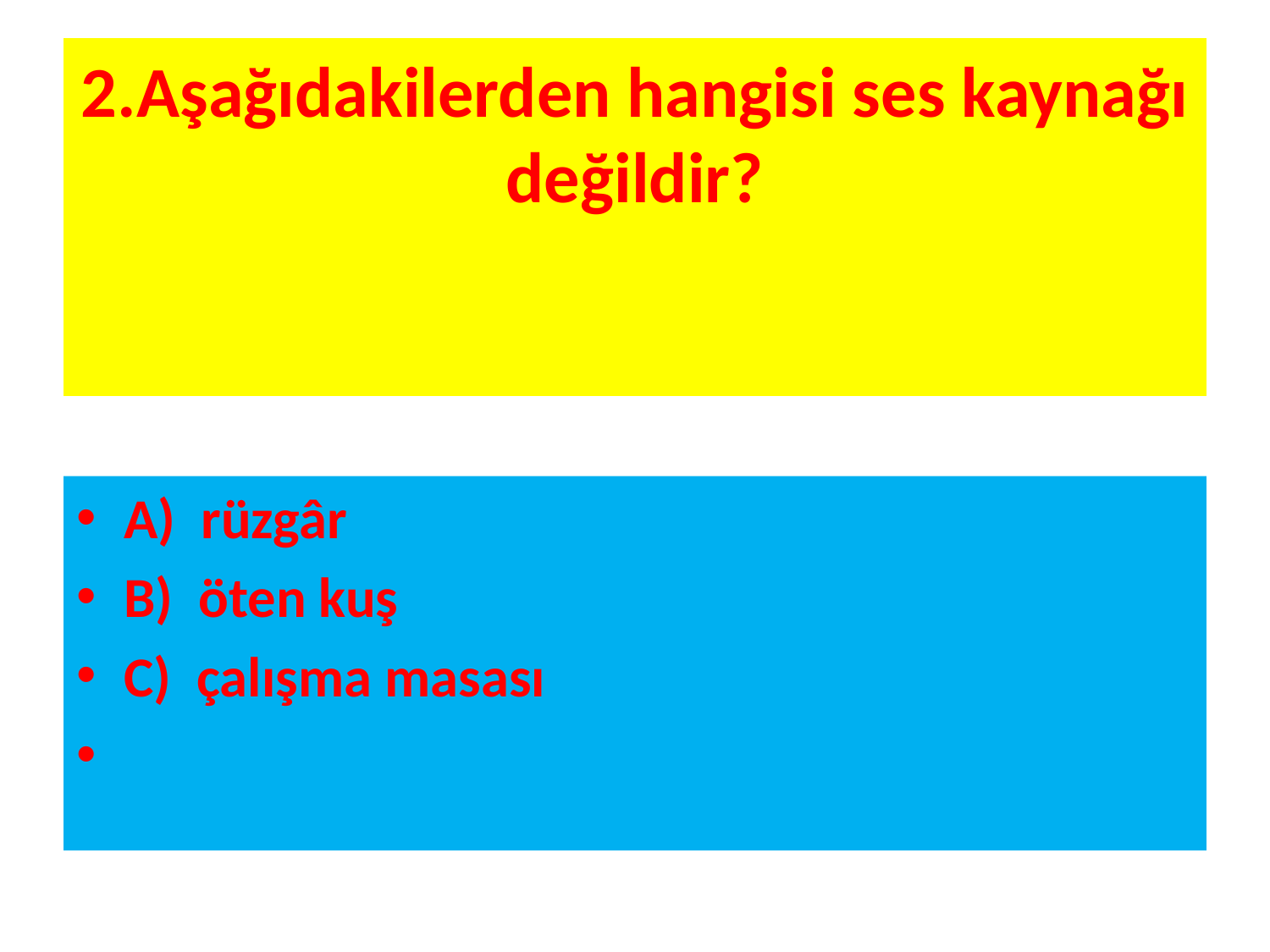

# 2.Aşağıdakilerden hangisi ses kaynağı değildir?
A)  rüzgâr
B)  öten kuş
C)  çalışma masası